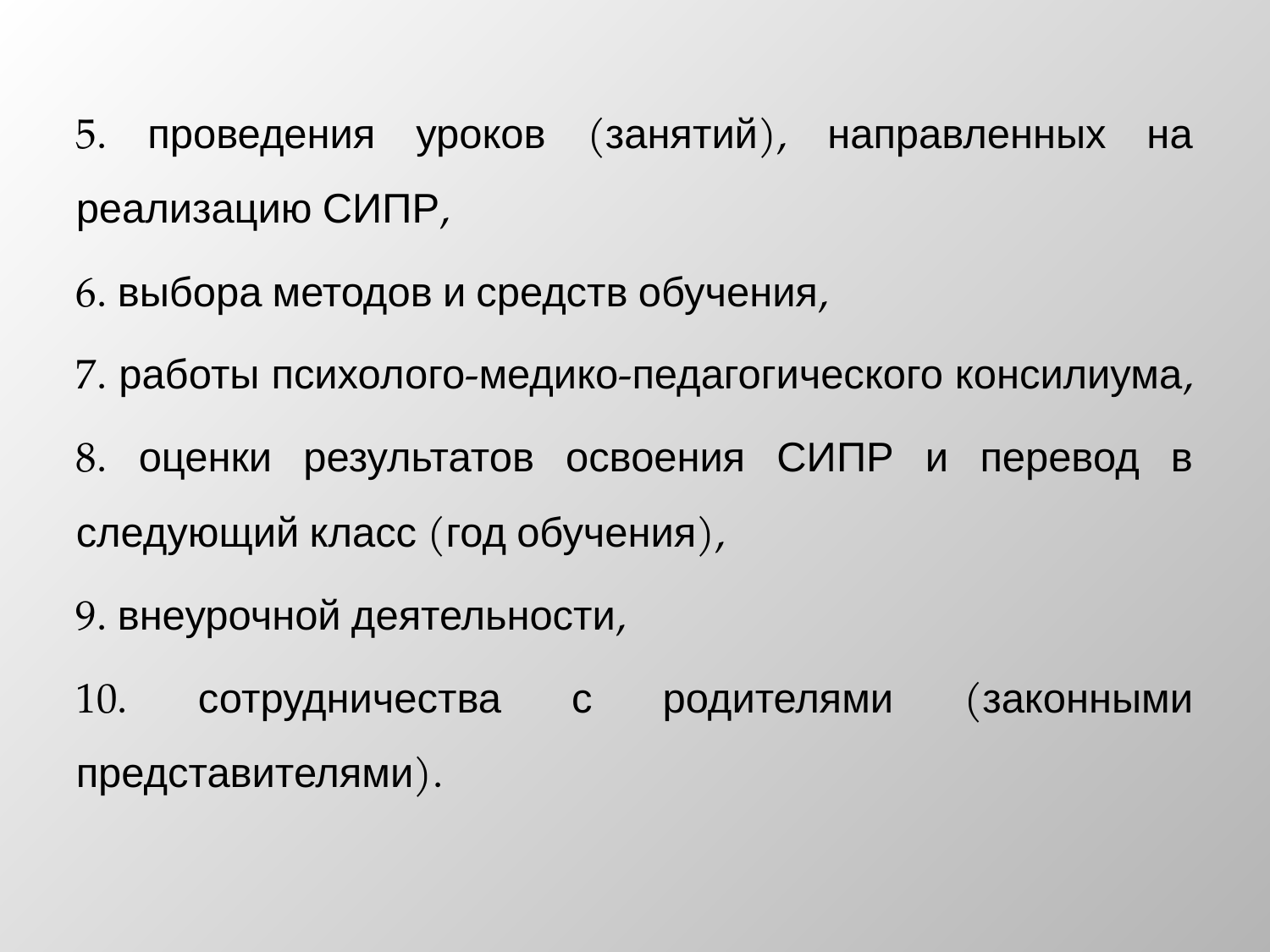

5. проведения уроков (занятий), направленных на реализацию СИПР,
6. выбора методов и средств обучения,
7. работы психолого-медико-педагогического консилиума,
8. оценки результатов освоения СИПР и перевод в следующий класс (год обучения),
9. внеурочной деятельности,
10. сотрудничества с родителями (законными представителями).